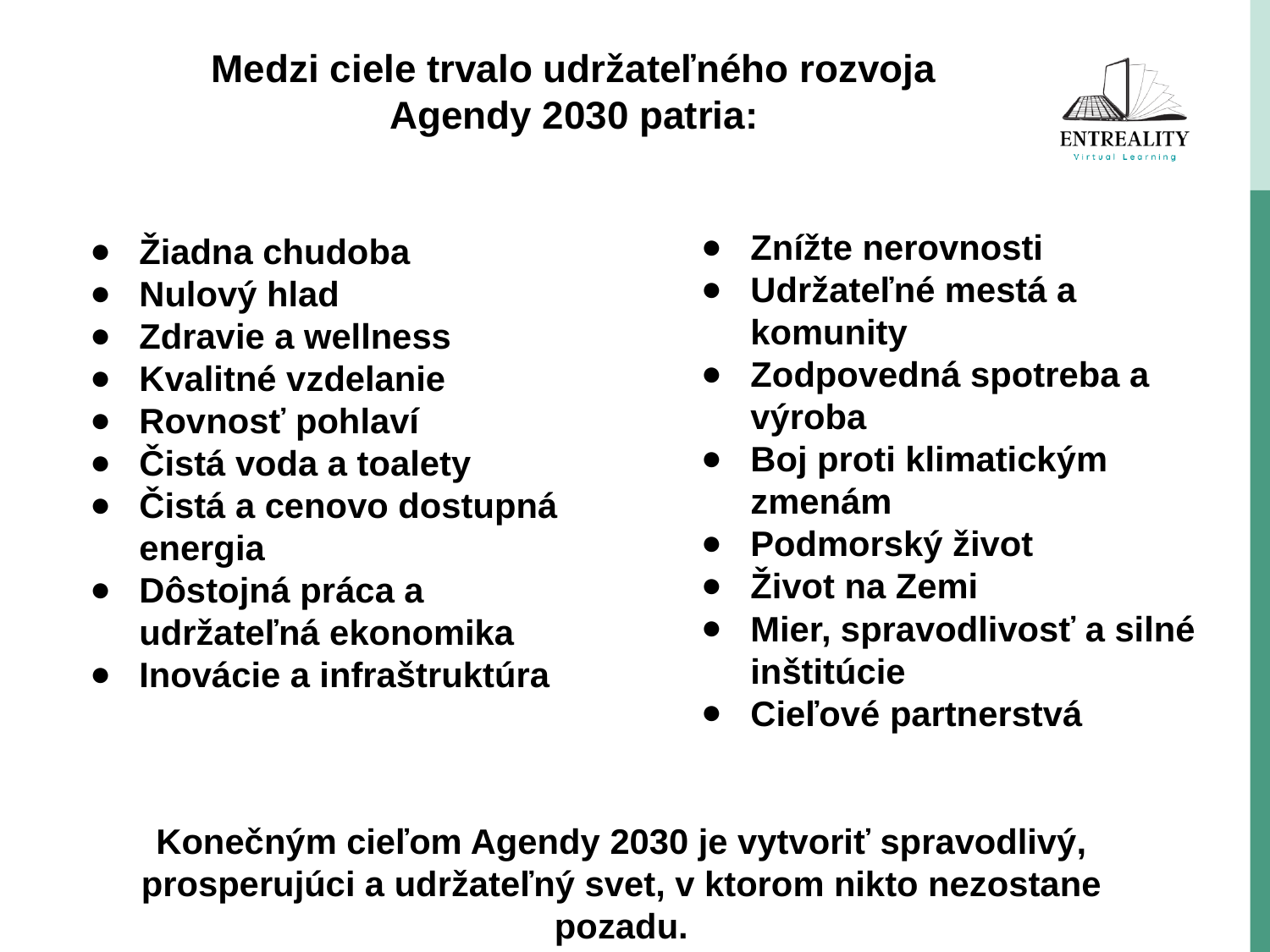

Medzi ciele trvalo udržateľného rozvoja Agendy 2030 patria:

Znížte nerovnosti
Udržateľné mestá a komunity
Zodpovedná spotreba a výroba
Boj proti klimatickým zmenám
Podmorský život
Život na Zemi
Mier, spravodlivosť a silné inštitúcie
Cieľové partnerstvá
Žiadna chudoba
Nulový hlad
Zdravie a wellness
Kvalitné vzdelanie
Rovnosť pohlaví
Čistá voda a toalety
Čistá a cenovo dostupná energia
Dôstojná práca a udržateľná ekonomika
Inovácie a infraštruktúra
Konečným cieľom Agendy 2030 je vytvoriť spravodlivý, prosperujúci a udržateľný svet, v ktorom nikto nezostane pozadu.